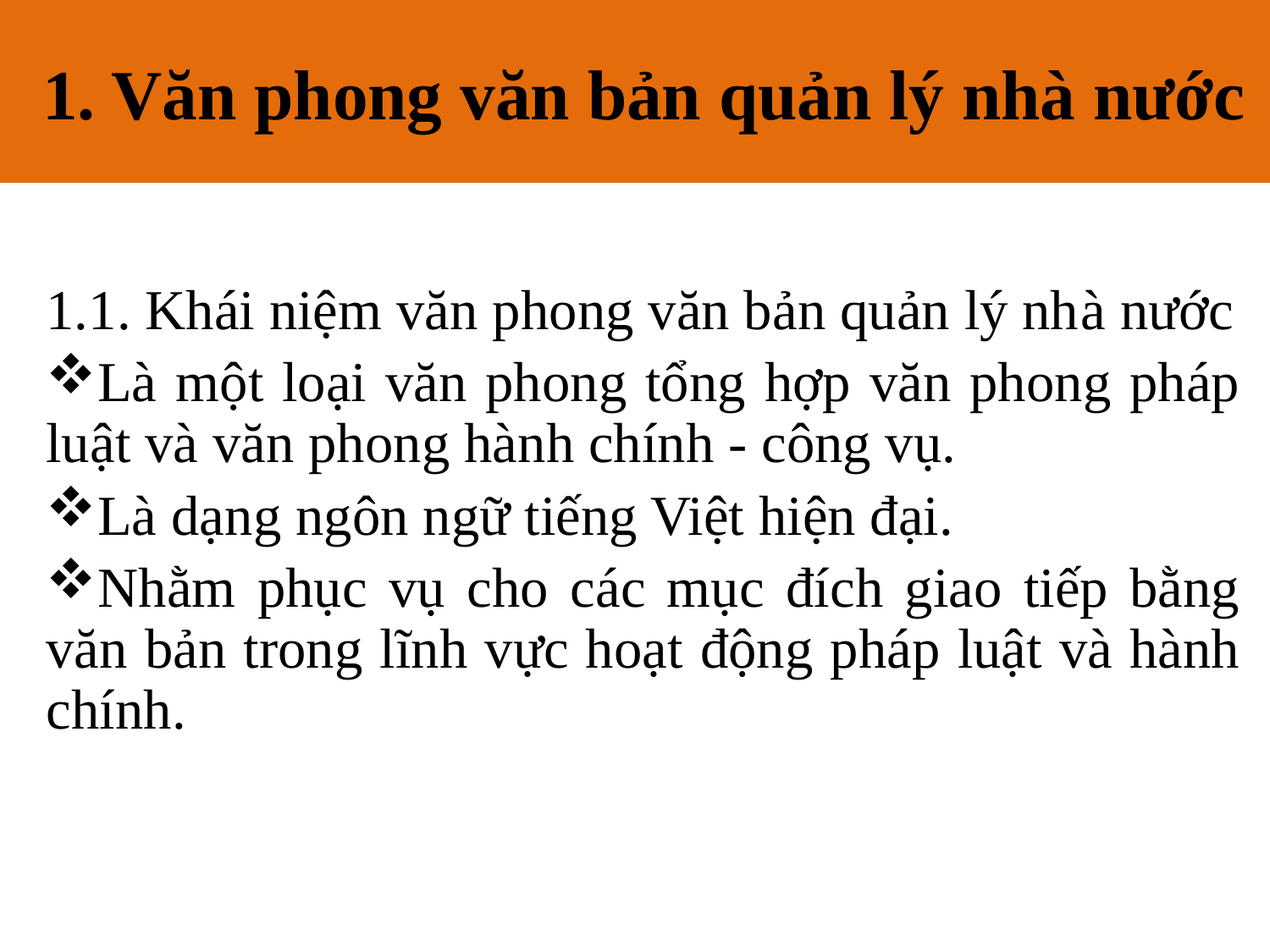

1. Văn phong văn bản quản lý nhà nước
# 11. Văn phong văn bản quản lý nhà nước.. Văn phong văn bản quản lý nhà nước .
1.1. Khái niệm văn phong văn bản quản lý nhà nước
Là một loại văn phong tổng hợp văn phong pháp luật và văn phong hành chính - công vụ.
Là dạng ngôn ngữ tiếng Việt hiện đại.
Nhằm phục vụ cho các mục đích giao tiếp bằng văn bản trong lĩnh vực hoạt động pháp luật và hành chính.